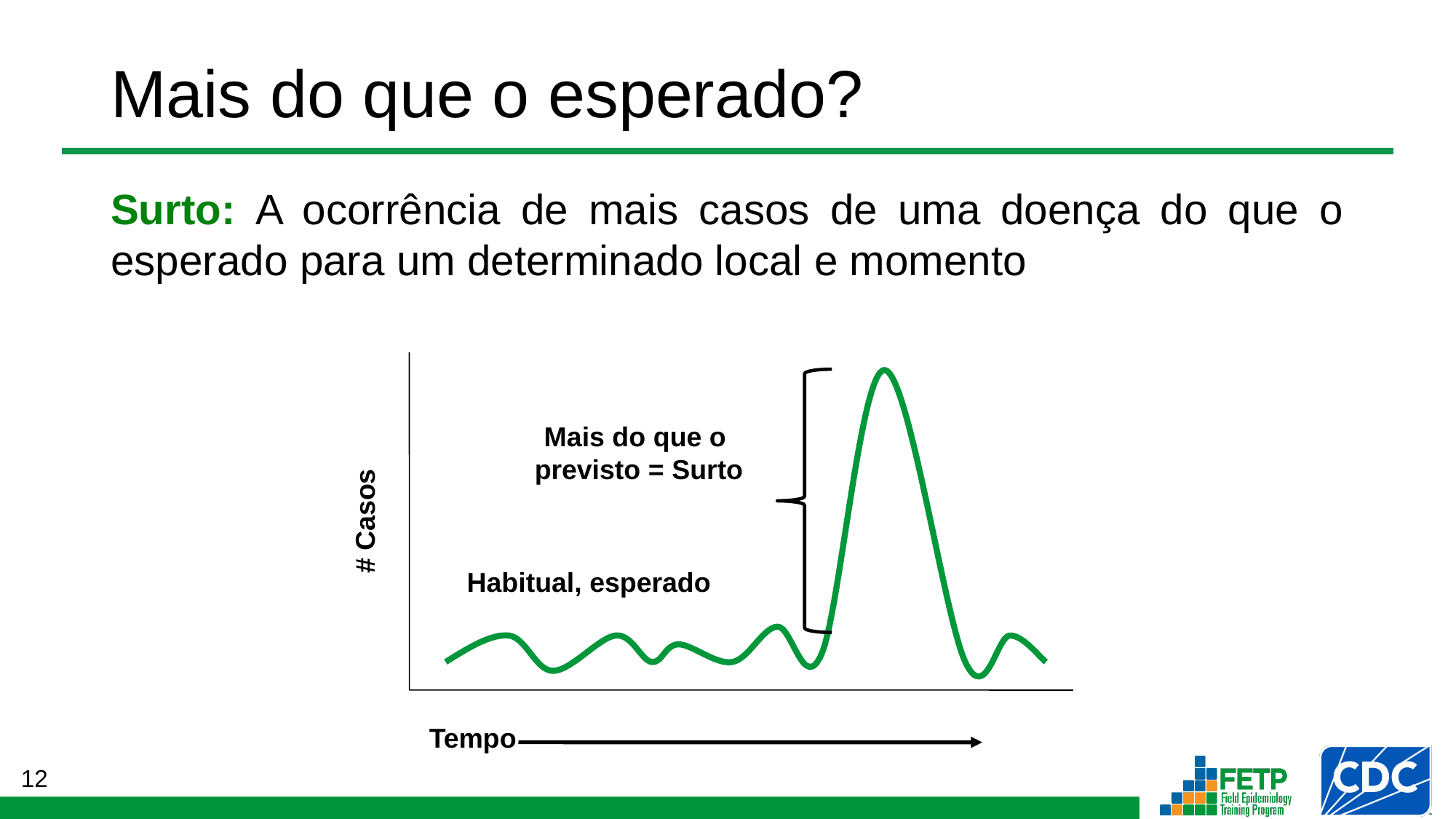

# Mais do que o esperado?
Surto: A ocorrência de mais casos de uma doença do que o esperado para um determinado local e momento

Mais do que o
previsto = Surto
# Casos
Habitual, esperado

Tempo